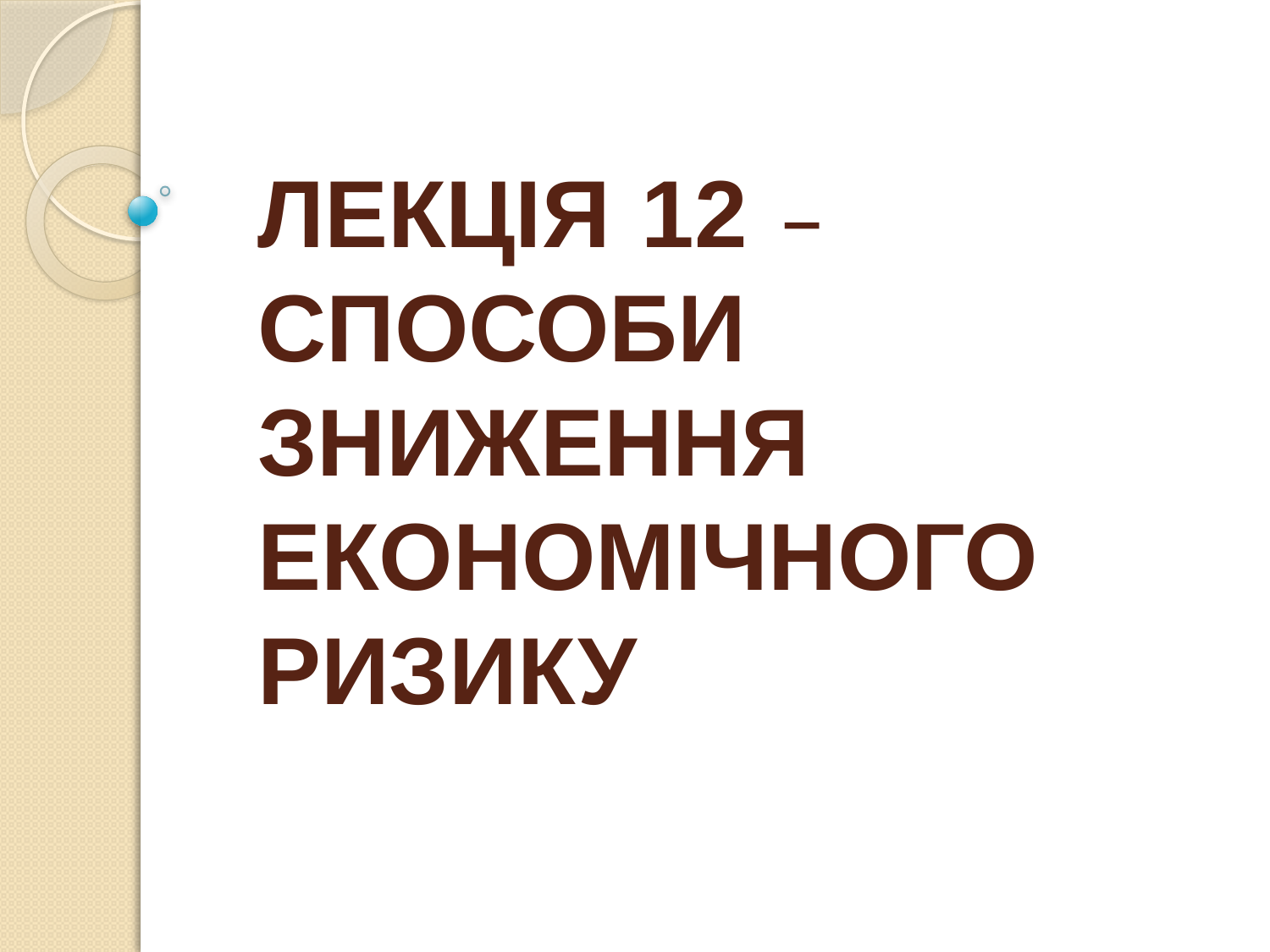

# ЛЕКЦІЯ 12 – СПОСОБИ ЗНИЖЕННЯ ЕКОНОМІЧНОГО РИЗИКУ